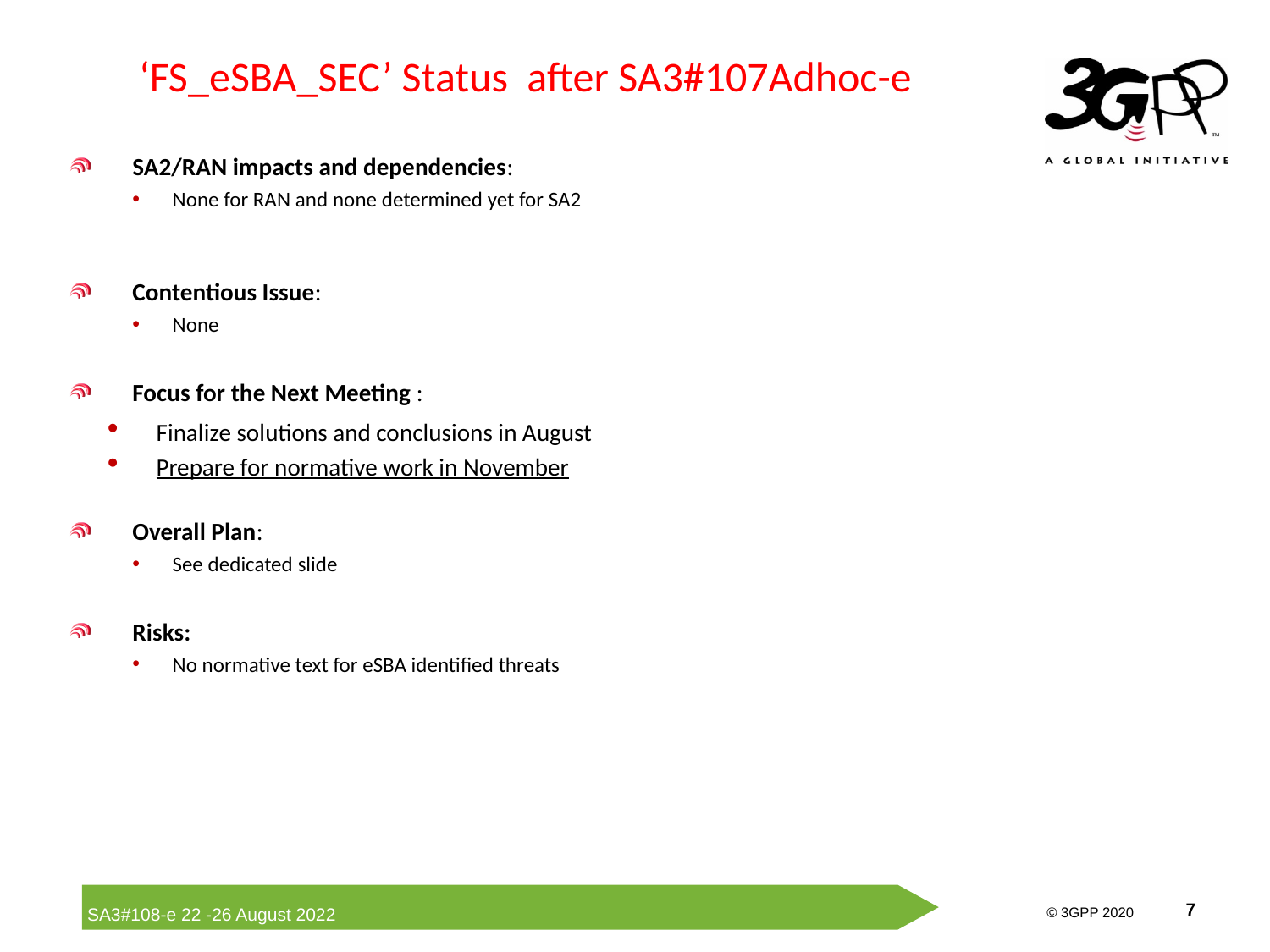

# ‘FS_eSBA_SEC’ Status  after SA3#107Adhoc-e
SA2/RAN impacts and dependencies:
None for RAN and none determined yet for SA2

Contentious Issue:
None

Focus for the Next Meeting :
Finalize solutions and conclusions in August
Prepare for normative work in November

Overall Plan:
See dedicated slide

Risks:
No normative text for eSBA identified threats